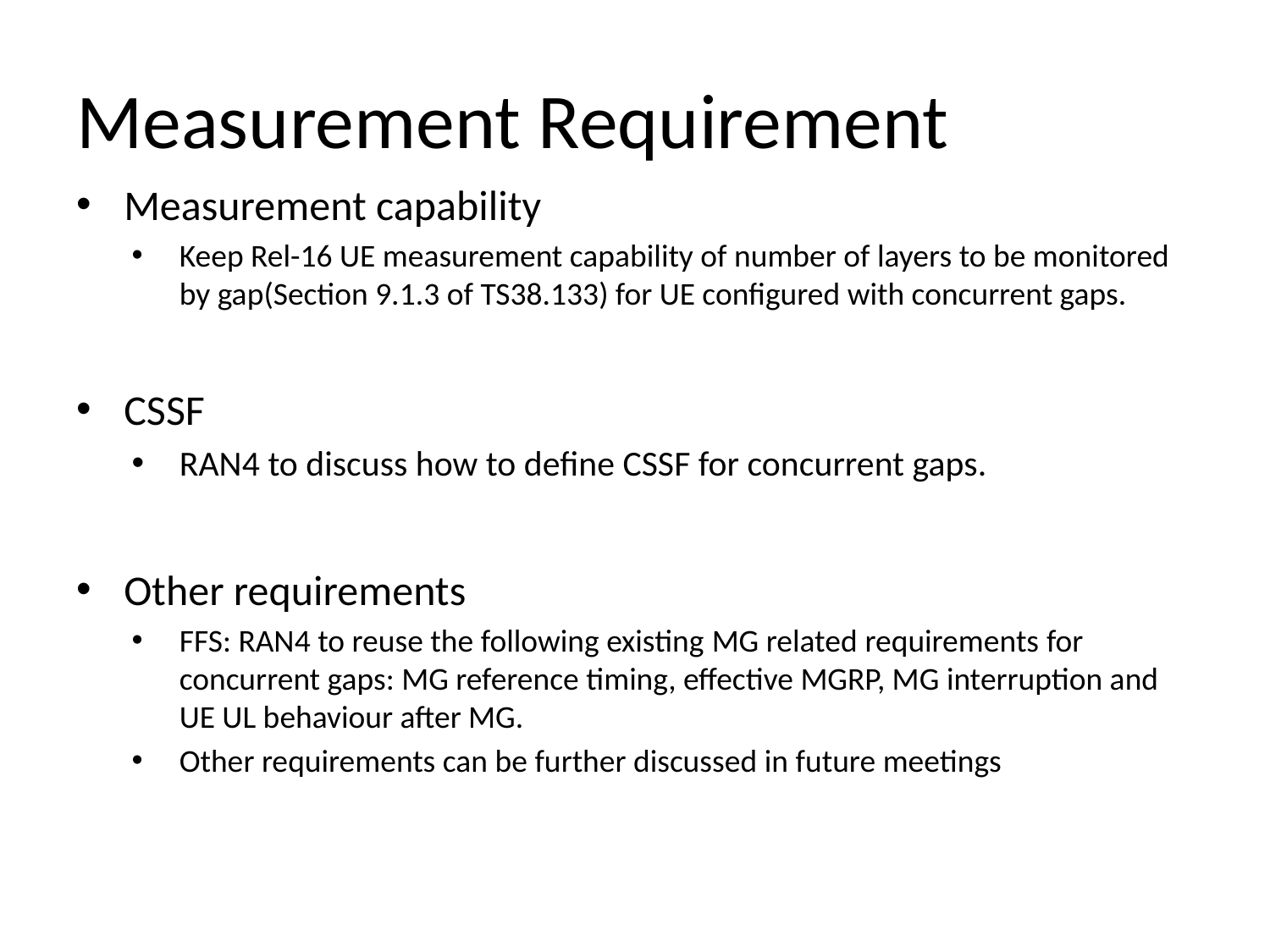

# Measurement Requirement
Measurement capability
Keep Rel-16 UE measurement capability of number of layers to be monitored by gap(Section 9.1.3 of TS38.133) for UE configured with concurrent gaps.

CSSF
RAN4 to discuss how to define CSSF for concurrent gaps.

Other requirements
FFS: RAN4 to reuse the following existing MG related requirements for concurrent gaps: MG reference timing, effective MGRP, MG interruption and UE UL behaviour after MG.
Other requirements can be further discussed in future meetings